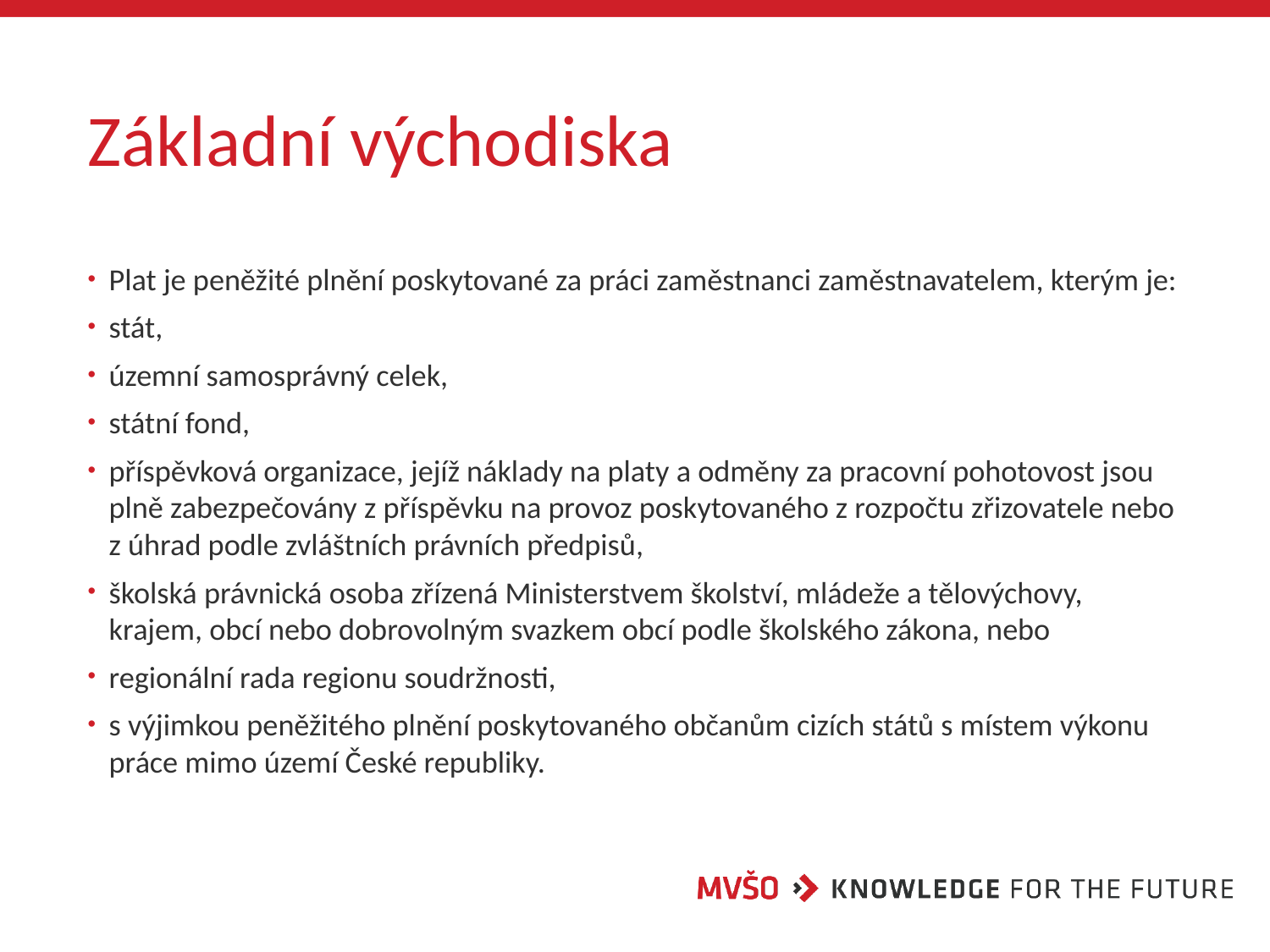

# Základní východiska
Plat je peněžité plnění poskytované za práci zaměstnanci zaměstnavatelem, kterým je:
stát,
územní samosprávný celek,
státní fond,
příspěvková organizace, jejíž náklady na platy a odměny za pracovní pohotovost jsou plně zabezpečovány z příspěvku na provoz poskytovaného z rozpočtu zřizovatele nebo z úhrad podle zvláštních právních předpisů,
školská právnická osoba zřízená Ministerstvem školství, mládeže a tělovýchovy, krajem, obcí nebo dobrovolným svazkem obcí podle školského zákona, nebo
regionální rada regionu soudržnosti,
s výjimkou peněžitého plnění poskytovaného občanům cizích států s místem výkonu práce mimo území České republiky.